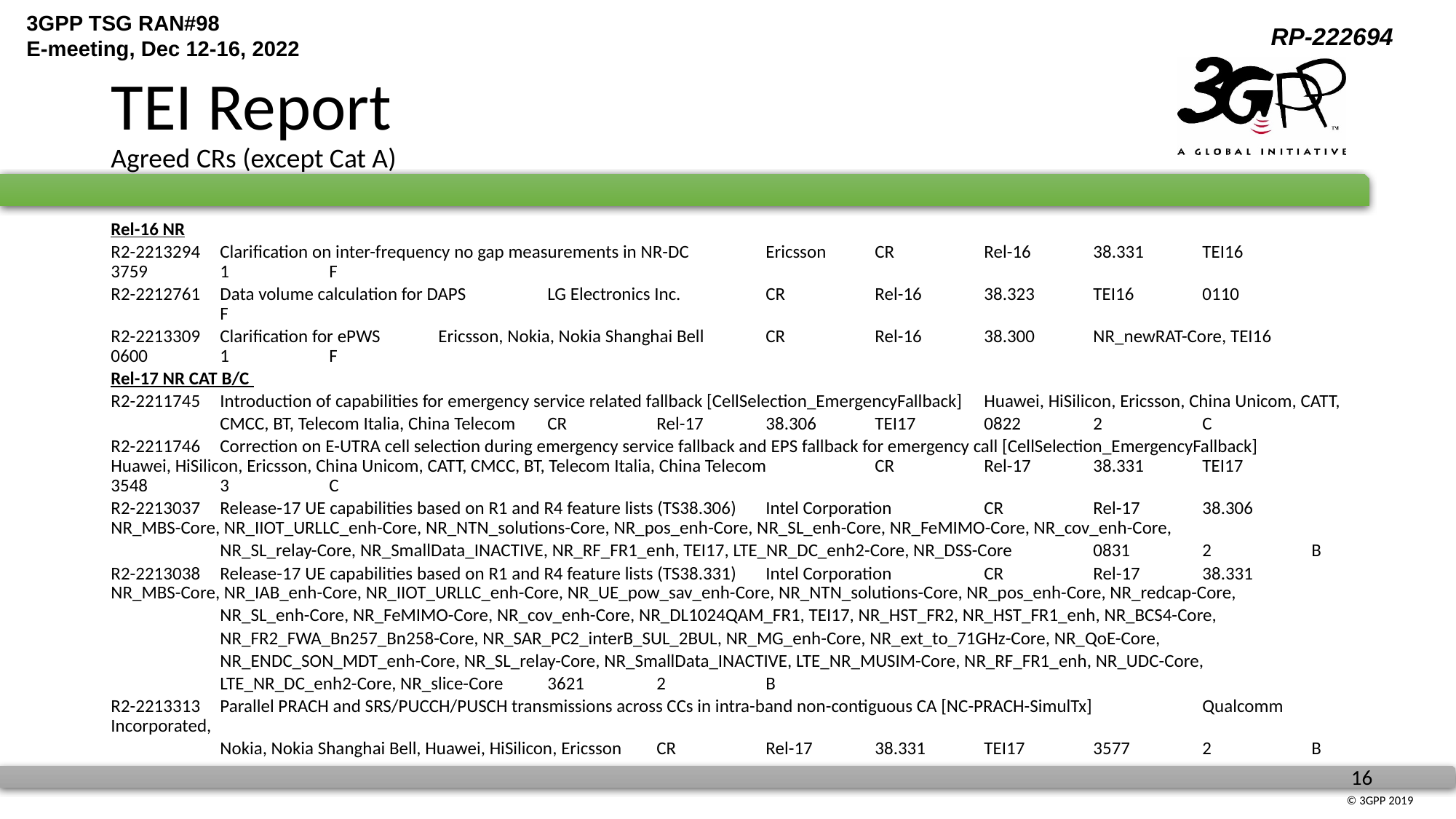

# TEI Report Agreed CRs (except Cat A)
Rel-16 NR
R2-2213294	Clarification on inter-frequency no gap measurements in NR-DC	Ericsson	CR	Rel-16	38.331	TEI16	3759	1	F
R2-2212761	Data volume calculation for DAPS	LG Electronics Inc.	CR	Rel-16	38.323	TEI16	0110		F
R2-2213309	Clarification for ePWS	Ericsson, Nokia, Nokia Shanghai Bell	CR	Rel-16	38.300	NR_newRAT-Core, TEI16	0600	1	F
Rel-17 NR CAT B/C
R2-2211745	Introduction of capabilities for emergency service related fallback [CellSelection_EmergencyFallback]	Huawei, HiSilicon, Ericsson, China Unicom, CATT,
 	CMCC, BT, Telecom Italia, China Telecom	CR	Rel-17	38.306	TEI17	0822	2	C
R2-2211746	Correction on E-UTRA cell selection during emergency service fallback and EPS fallback for emergency call [CellSelection_EmergencyFallback]	Huawei, HiSilicon, Ericsson, China Unicom, CATT, CMCC, BT, Telecom Italia, China Telecom	CR	Rel-17	38.331	TEI17	3548	3	C
R2-2213037	Release-17 UE capabilities based on R1 and R4 feature lists (TS38.306)	Intel Corporation	CR	Rel-17	38.306	NR_MBS-Core, NR_IIOT_URLLC_enh-Core, NR_NTN_solutions-Core, NR_pos_enh-Core, NR_SL_enh-Core, NR_FeMIMO-Core, NR_cov_enh-Core,
	NR_SL_relay-Core, NR_SmallData_INACTIVE, NR_RF_FR1_enh, TEI17, LTE_NR_DC_enh2-Core, NR_DSS-Core	0831	2	B
R2-2213038	Release-17 UE capabilities based on R1 and R4 feature lists (TS38.331)	Intel Corporation	CR	Rel-17	38.331	NR_MBS-Core, NR_IAB_enh-Core, NR_IIOT_URLLC_enh-Core, NR_UE_pow_sav_enh-Core, NR_NTN_solutions-Core, NR_pos_enh-Core, NR_redcap-Core,
 	NR_SL_enh-Core, NR_FeMIMO-Core, NR_cov_enh-Core, NR_DL1024QAM_FR1, TEI17, NR_HST_FR2, NR_HST_FR1_enh, NR_BCS4-Core,
 	NR_FR2_FWA_Bn257_Bn258-Core, NR_SAR_PC2_interB_SUL_2BUL, NR_MG_enh-Core, NR_ext_to_71GHz-Core, NR_QoE-Core,
 	NR_ENDC_SON_MDT_enh-Core, NR_SL_relay-Core, NR_SmallData_INACTIVE, LTE_NR_MUSIM-Core, NR_RF_FR1_enh, NR_UDC-Core,
	LTE_NR_DC_enh2-Core, NR_slice-Core	3621	2	B
R2-2213313	Parallel PRACH and SRS/PUCCH/PUSCH transmissions across CCs in intra-band non-contiguous CA [NC-PRACH-SimulTx]	Qualcomm Incorporated,
	Nokia, Nokia Shanghai Bell, Huawei, HiSilicon, Ericsson	CR	Rel-17	38.331	TEI17	3577	2	B